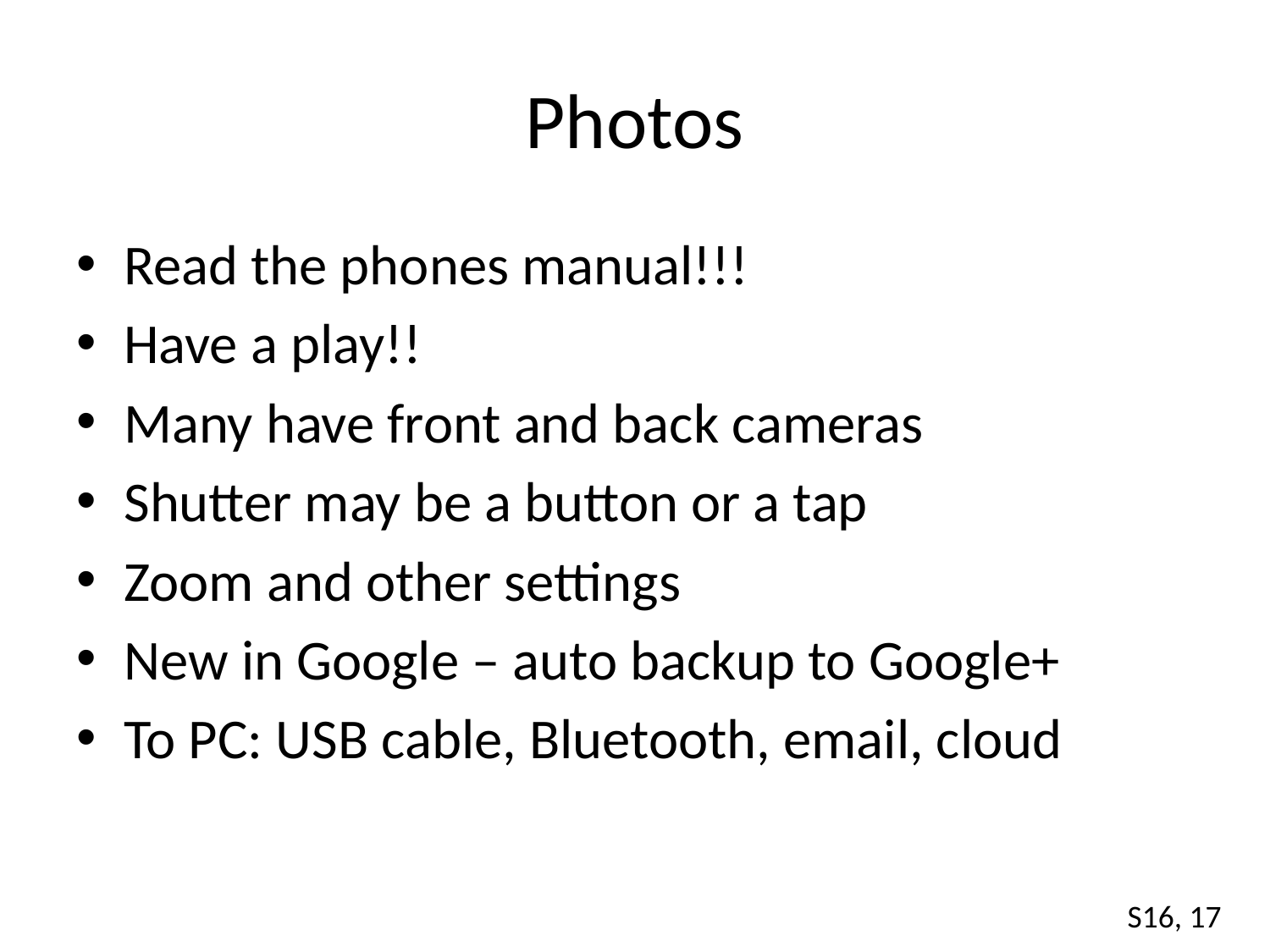

# Photos
Read the phones manual!!!
Have a play!!
Many have front and back cameras
Shutter may be a button or a tap
Zoom and other settings
New in Google – auto backup to Google+
To PC: USB cable, Bluetooth, email, cloud

S16, 17